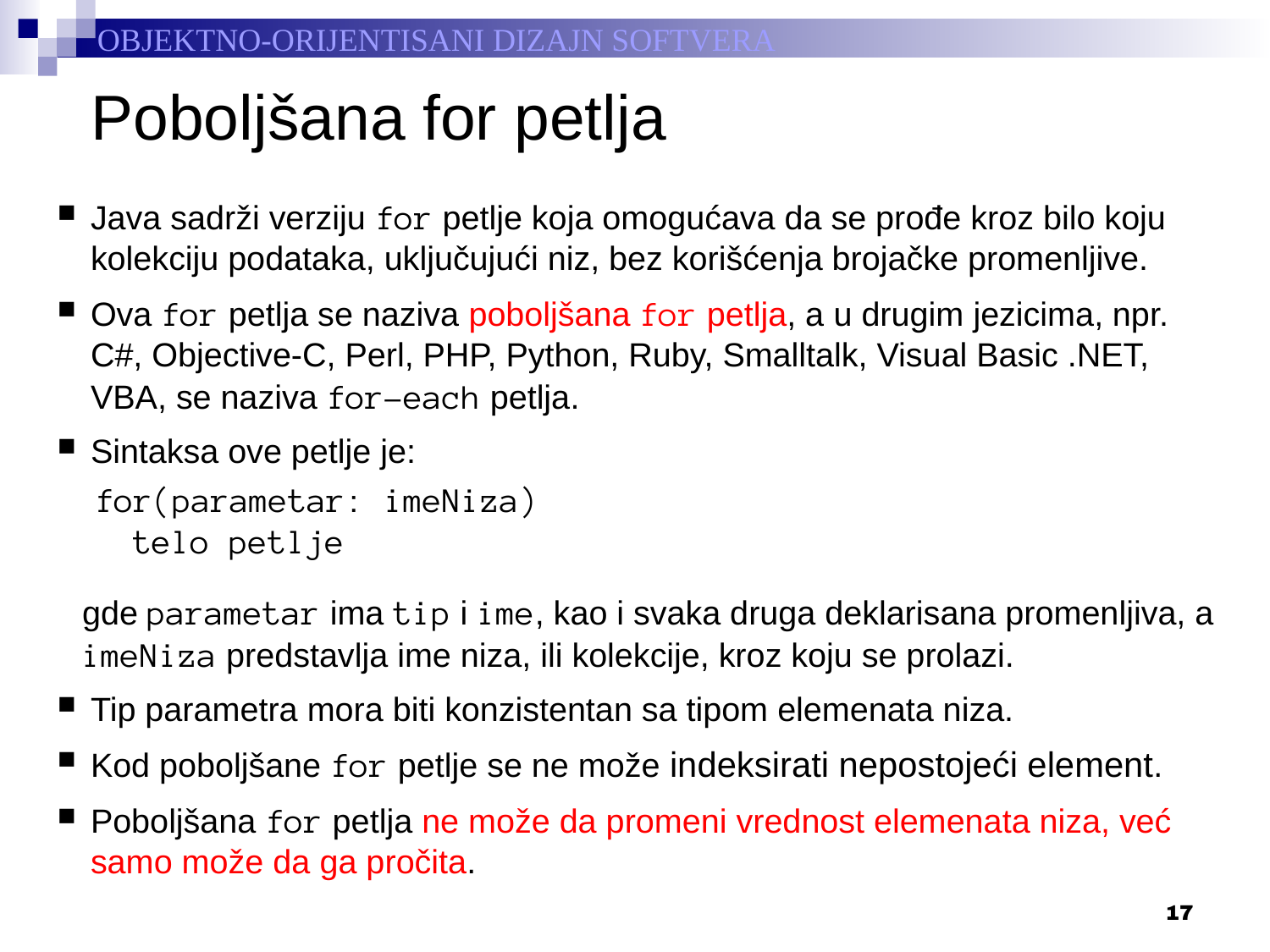

# Poboljšana for petlja
Java sadrži verziju for petlje koja omogućava da se prođe kroz bilo koju kolekciju podataka, uključujući niz, bez korišćenja brojačke promenljive.
Ova for petlja se naziva poboljšana for petlja, a u drugim jezicima, npr. C#, Objective-C, Perl, PHP, Python, Ruby, Smalltalk, Visual Basic .NET, VBA, se naziva for-each petlja.
Sintaksa ove petlje je:
for(parametar: imeNiza)
	telo petlje
gde parametar ima tip i ime, kao i svaka druga deklarisana promenljiva, a imeNiza predstavlja ime niza, ili kolekcije, kroz koju se prolazi.
Tip parametra mora biti konzistentan sa tipom elemenata niza.
Kod poboljšane for petlje se ne može indeksirati nepostojeći element.
Poboljšana for petlja ne može da promeni vrednost elemenata niza, već samo može da ga pročita.
17